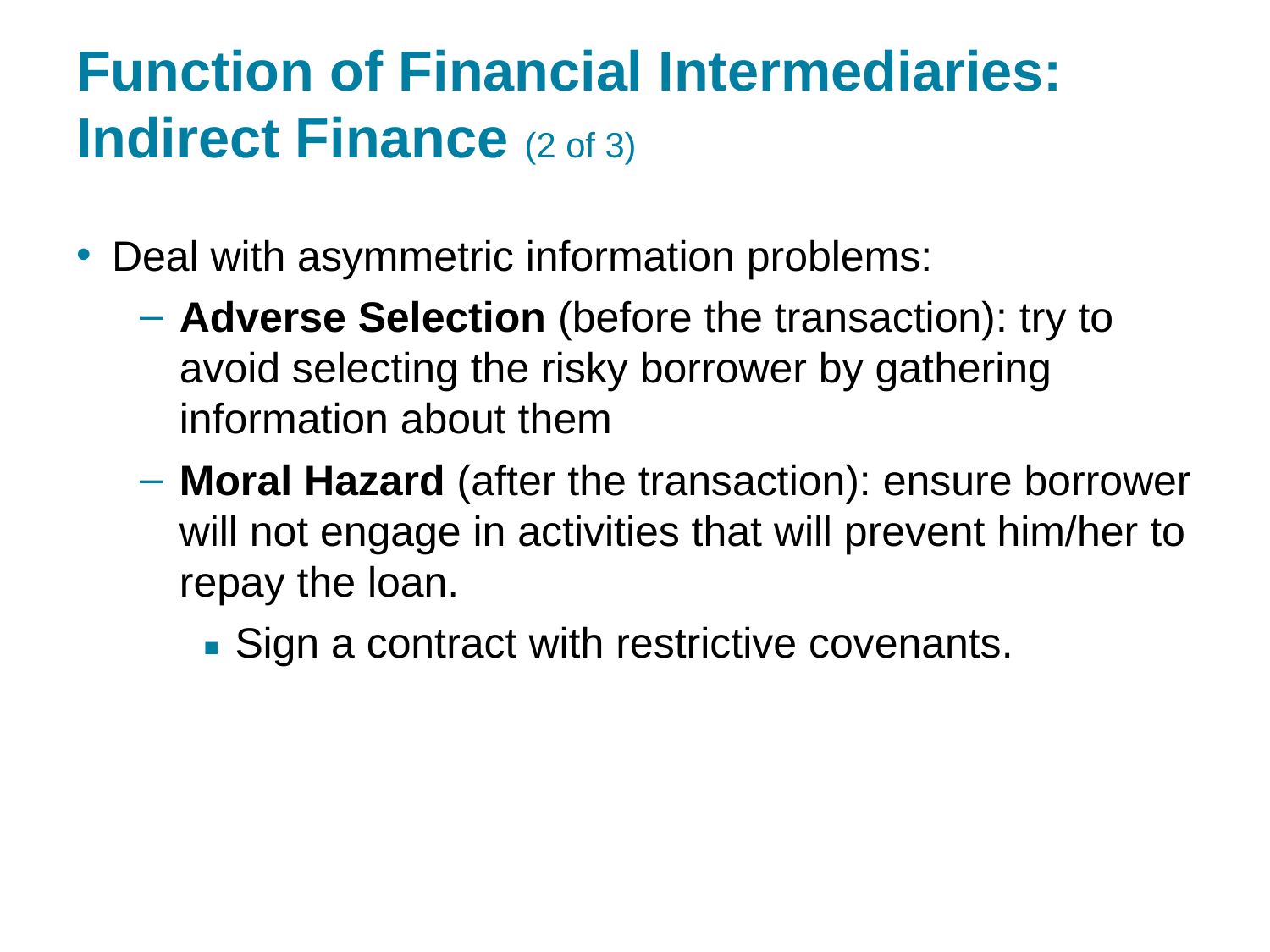

# Function of Financial Intermediaries: Indirect Finance (2 of 3)
Deal with asymmetric information problems:
Adverse Selection (before the transaction): try to avoid selecting the risky borrower by gathering information about them
Moral Hazard (after the transaction): ensure borrower will not engage in activities that will prevent him/her to repay the loan.
Sign a contract with restrictive covenants.